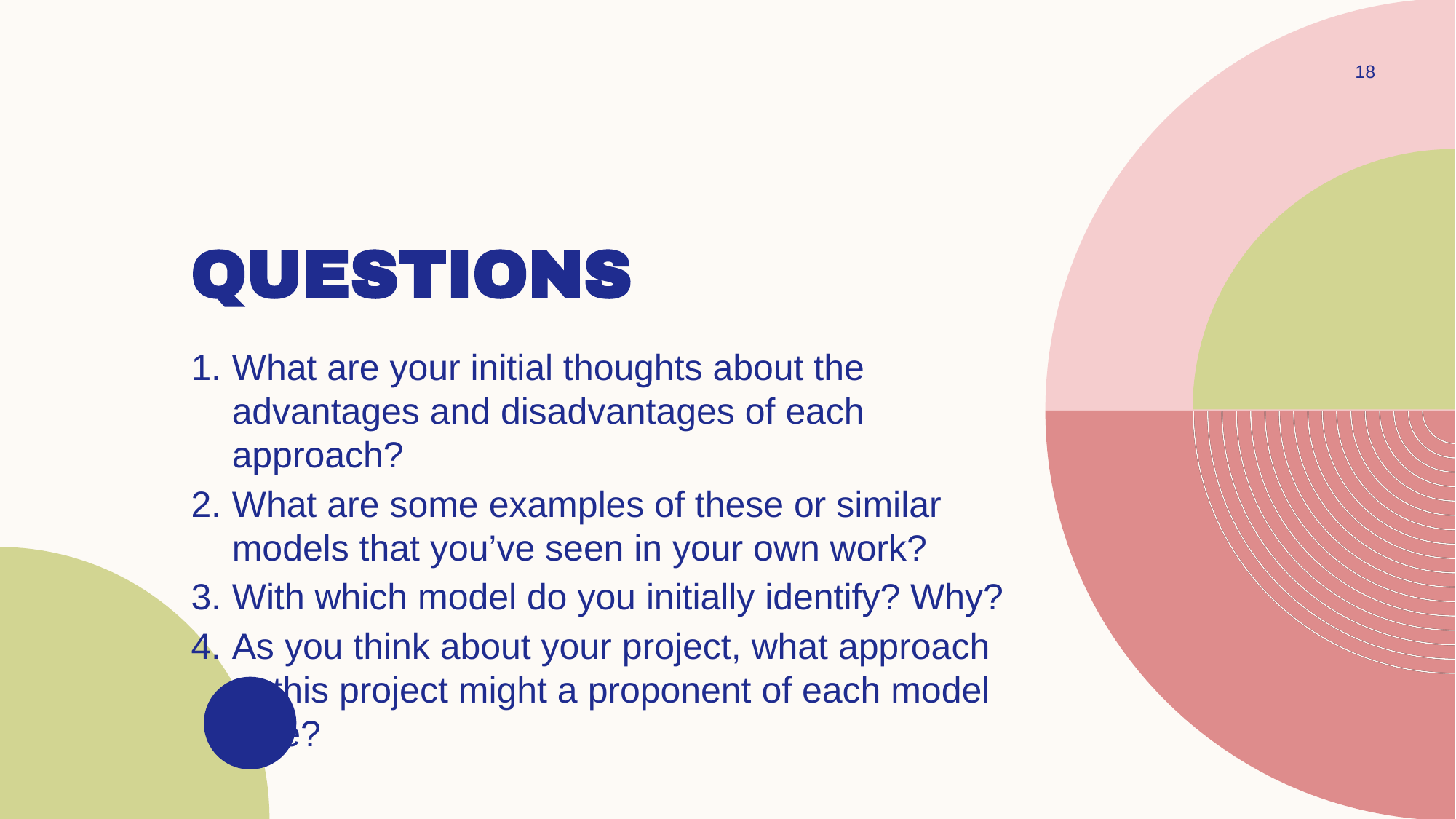

18
# Questions
What are your initial thoughts about the advantages and disadvantages of each approach?
What are some examples of these or similar models that you’ve seen in your own work?
With which model do you initially identify? Why?
As you think about your project, what approach to this project might a proponent of each model take?